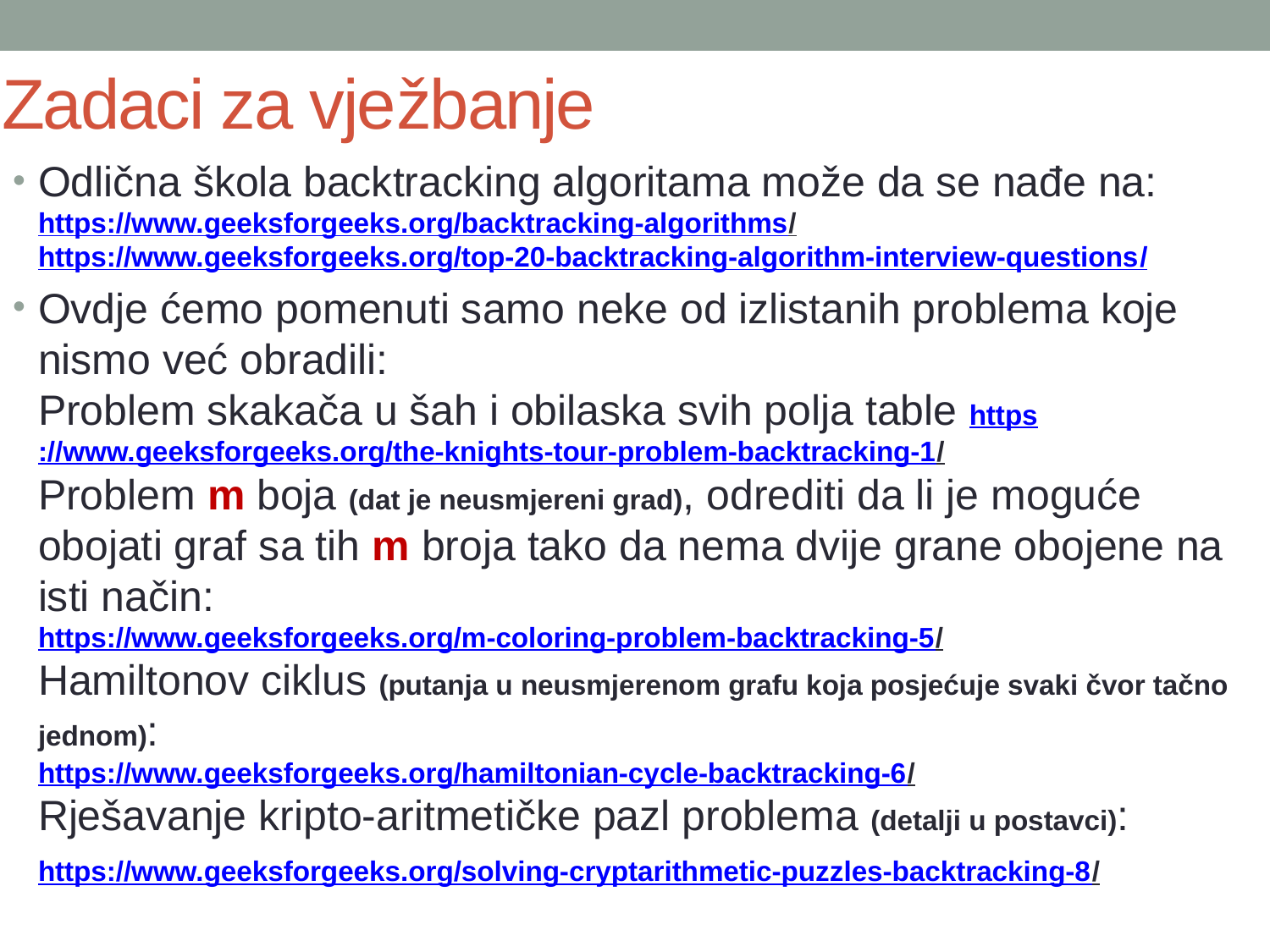

# Zadaci za vježbanje
Odlična škola backtracking algoritama može da se nađe na:
https://www.geeksforgeeks.org/backtracking-algorithms/
https://www.geeksforgeeks.org/top-20-backtracking-algorithm-interview-questions/
Ovdje ćemo pomenuti samo neke od izlistanih problema koje nismo već obradili:
Problem skakača u šah i obilaska svih polja table https://www.geeksforgeeks.org/the-knights-tour-problem-backtracking-1/
Problem m boja (dat je neusmjereni grad), odrediti da li je moguće obojati graf sa tih m broja tako da nema dvije grane obojene na isti način:
https://www.geeksforgeeks.org/m-coloring-problem-backtracking-5/
Hamiltonov ciklus (putanja u neusmjerenom grafu koja posjećuje svaki čvor tačno jednom):
https://www.geeksforgeeks.org/hamiltonian-cycle-backtracking-6/
Rješavanje kripto-aritmetičke pazl problema (detalji u postavci):
https://www.geeksforgeeks.org/solving-cryptarithmetic-puzzles-backtracking-8/